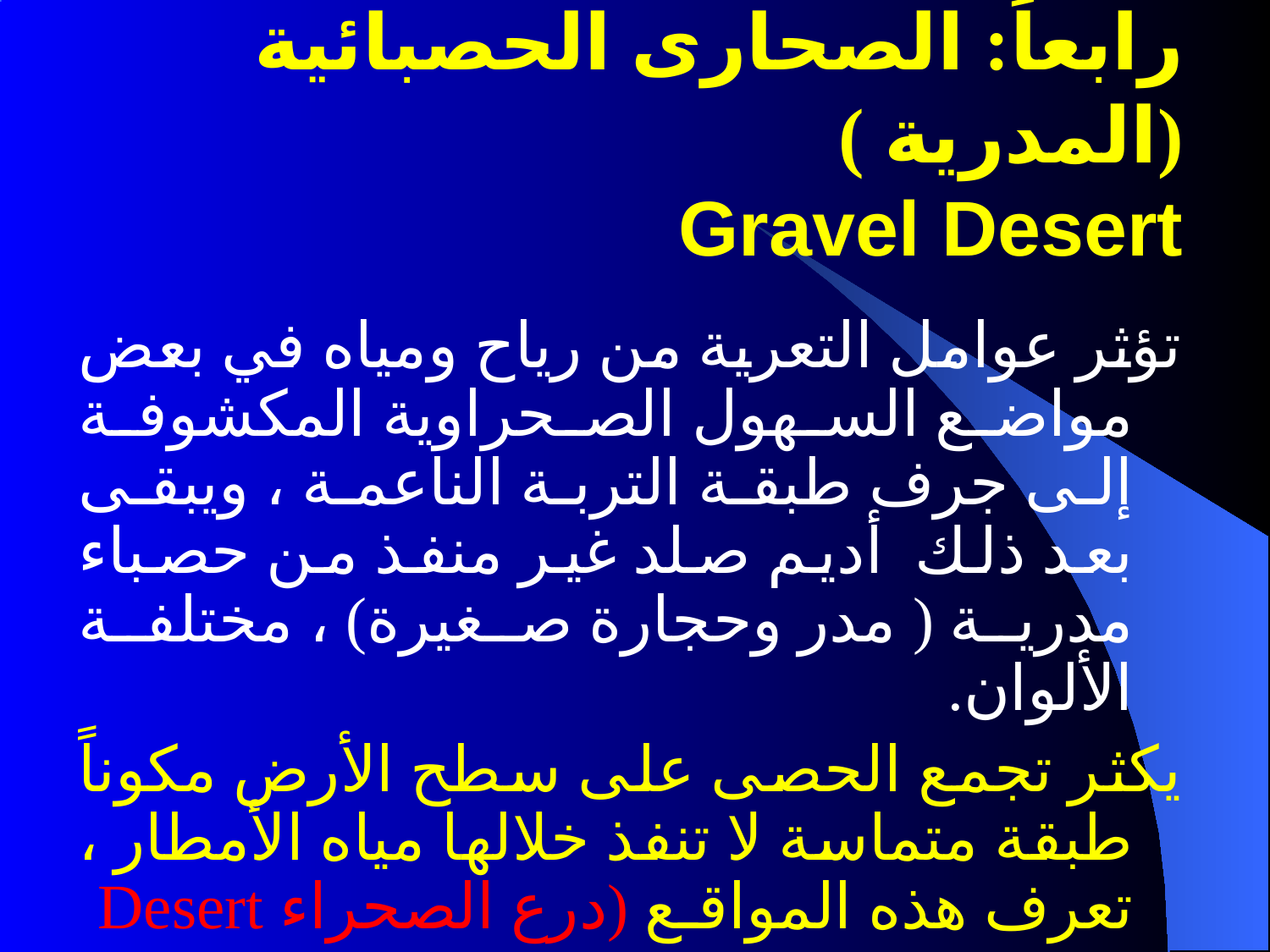

# رابعاً: الصحارى الحصبائية (المدرية ) Gravel Desert
تؤثر عوامل التعرية من رياح ومياه في بعض مواضع السهول الصحراوية المكشوفة إلى جرف طبقة التربة الناعمة ، ويبقى بعد ذلك  أديم صلد غير منفذ من حصباء مدرية ( مدر وحجارة صغيرة) ، مختلفة الألوان.
يكثر تجمع الحصى على سطح الأرض مكوناً طبقة متماسة لا تنفذ خلالها مياه الأمطار ، تعرف هذه المواقع (درع الصحراء Desert armour )